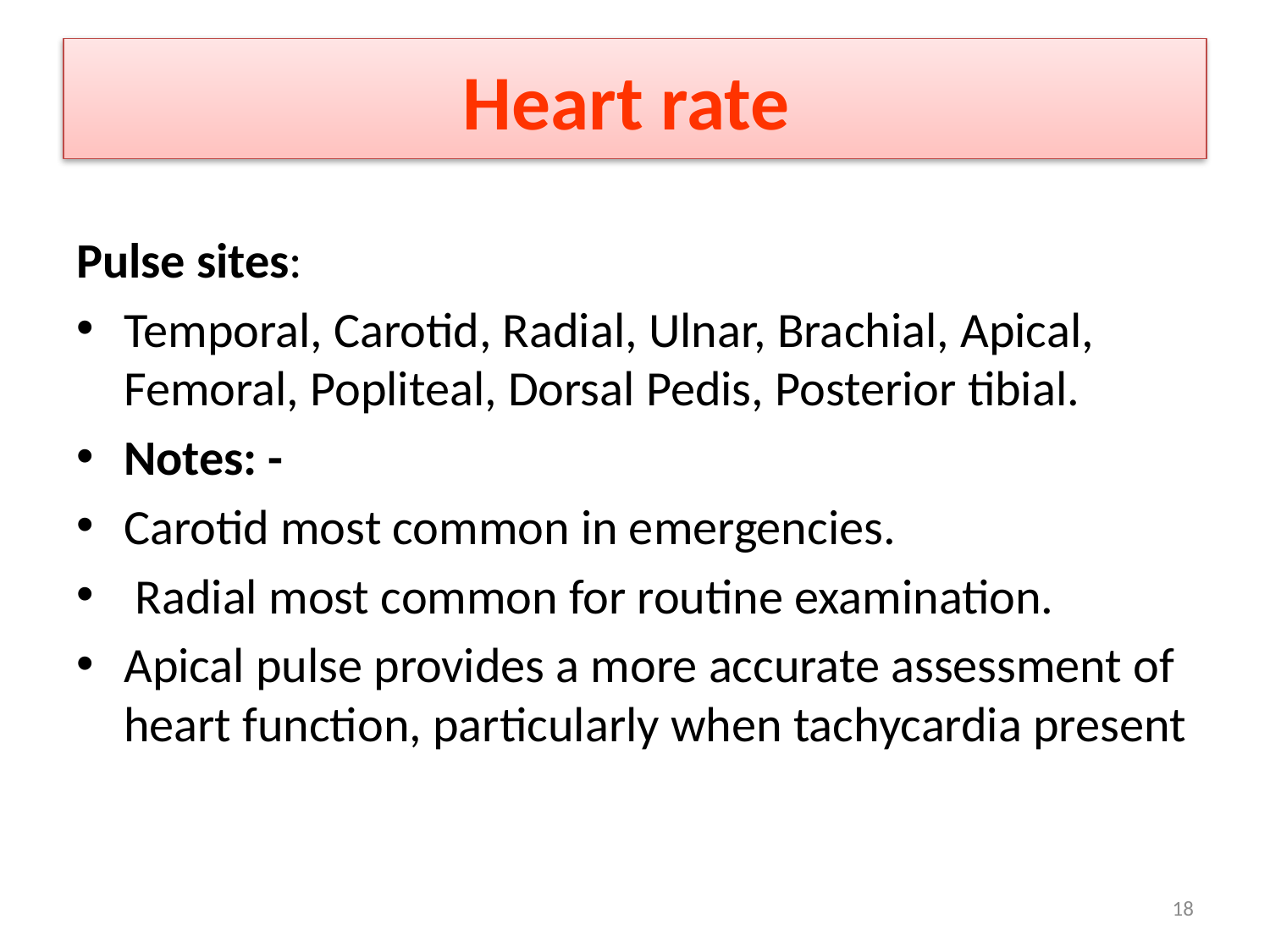

# Heart rate
Pulse sites:
Temporal, Carotid, Radial, Ulnar, Brachial, Apical, Femoral, Popliteal, Dorsal Pedis, Posterior tibial.
Notes: -
Carotid most common in emergencies.
 Radial most common for routine examination.
Apical pulse provides a more accurate assessment of heart function, particularly when tachycardia present
18